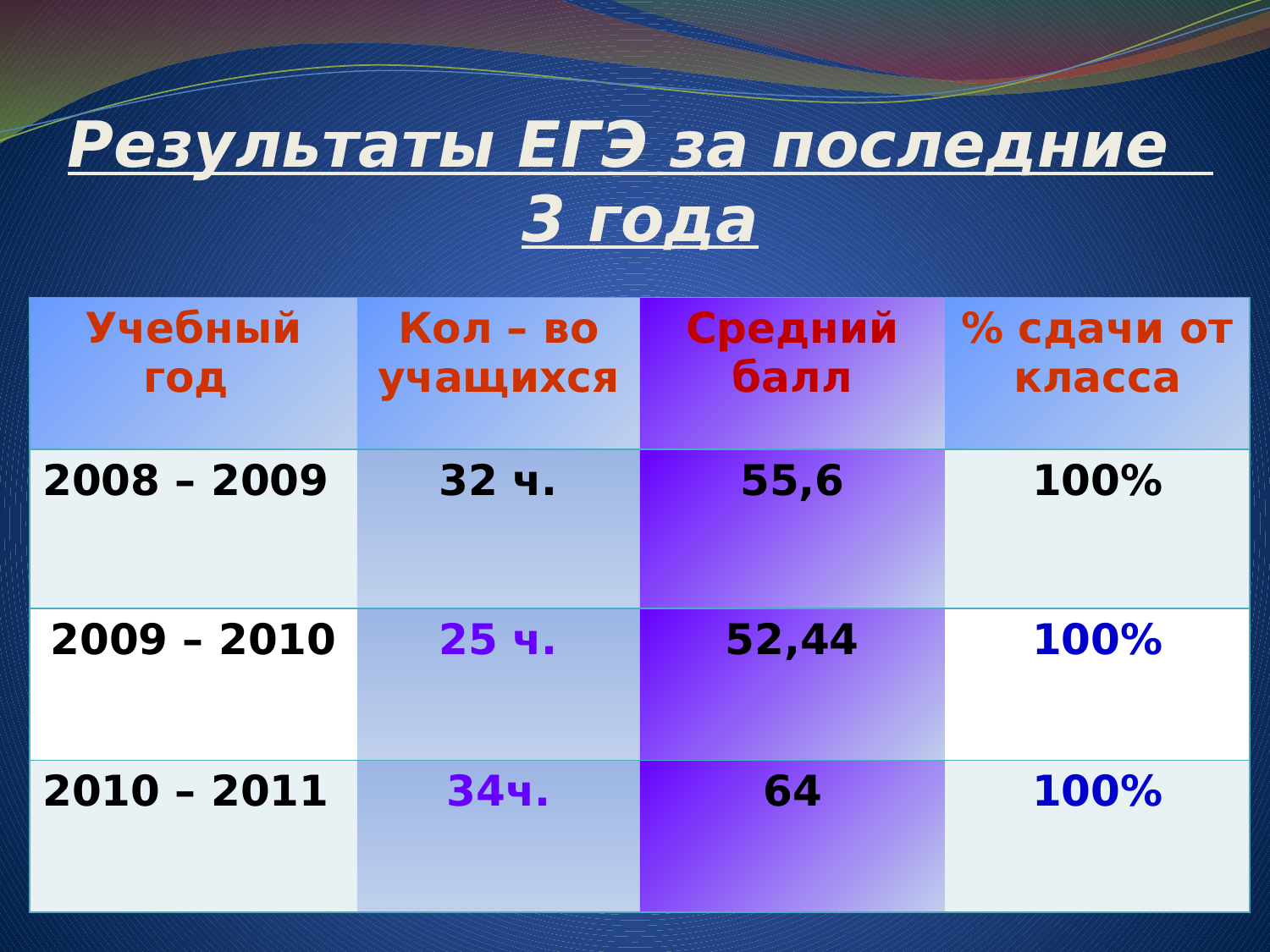

# Результаты ЕГЭ за последние 3 года
| Учебный год | Кол – во учащихся | Средний балл | % сдачи от класса |
| --- | --- | --- | --- |
| 2008 – 2009 | 32 ч. | 55,6 | 100% |
| 2009 – 2010 | 25 ч. | 52,44 | 100% |
| 2010 – 2011 | 34ч. | 64 | 100% |